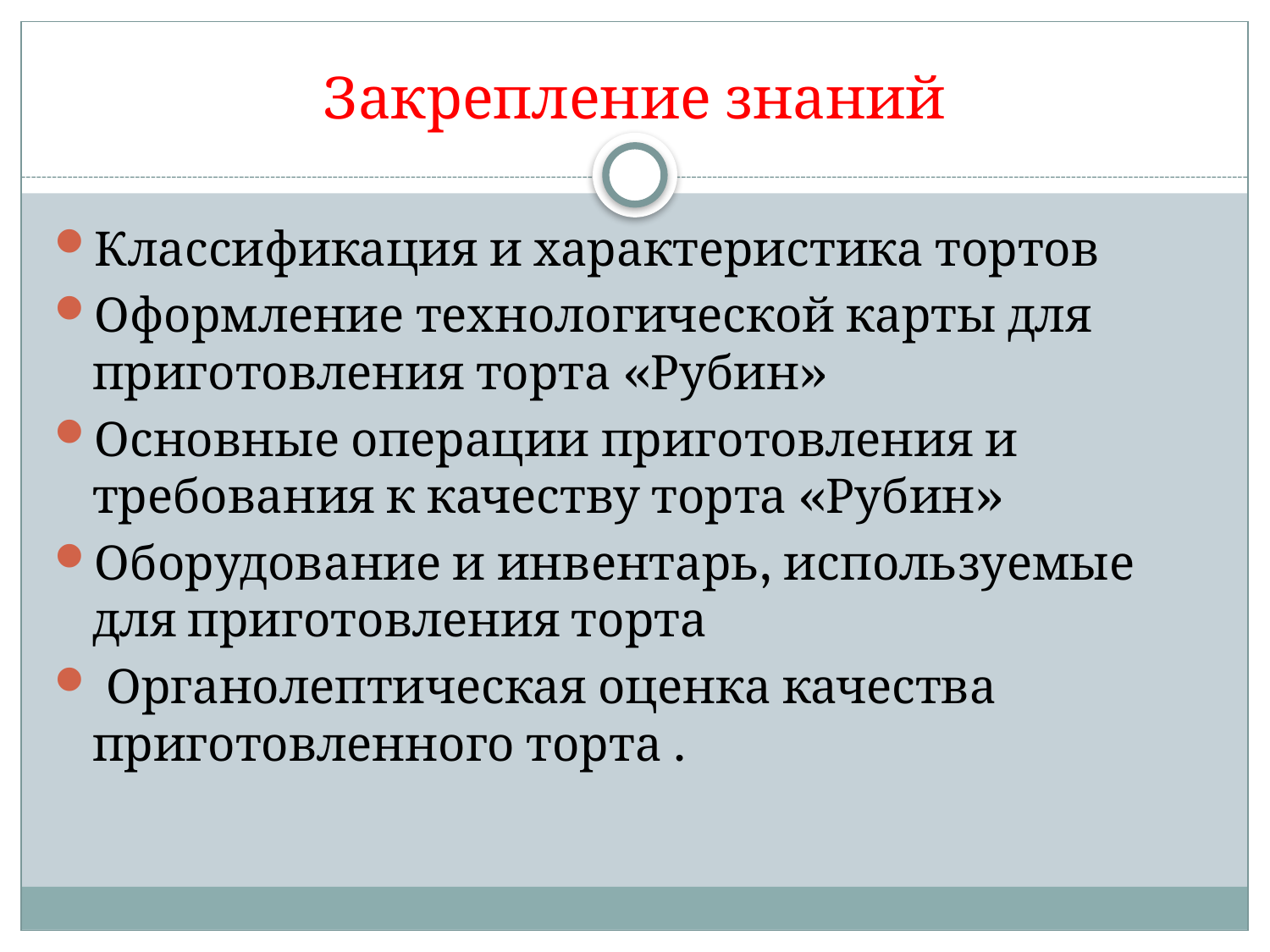

# Закрепление знаний
Классификация и характеристика тортов
Оформление технологической карты для приготовления торта «Рубин»
Основные операции приготовления и требования к качеству торта «Рубин»
Оборудование и инвентарь, используемые  для приготовления торта
 Органолептическая оценка качества приготовленного торта .